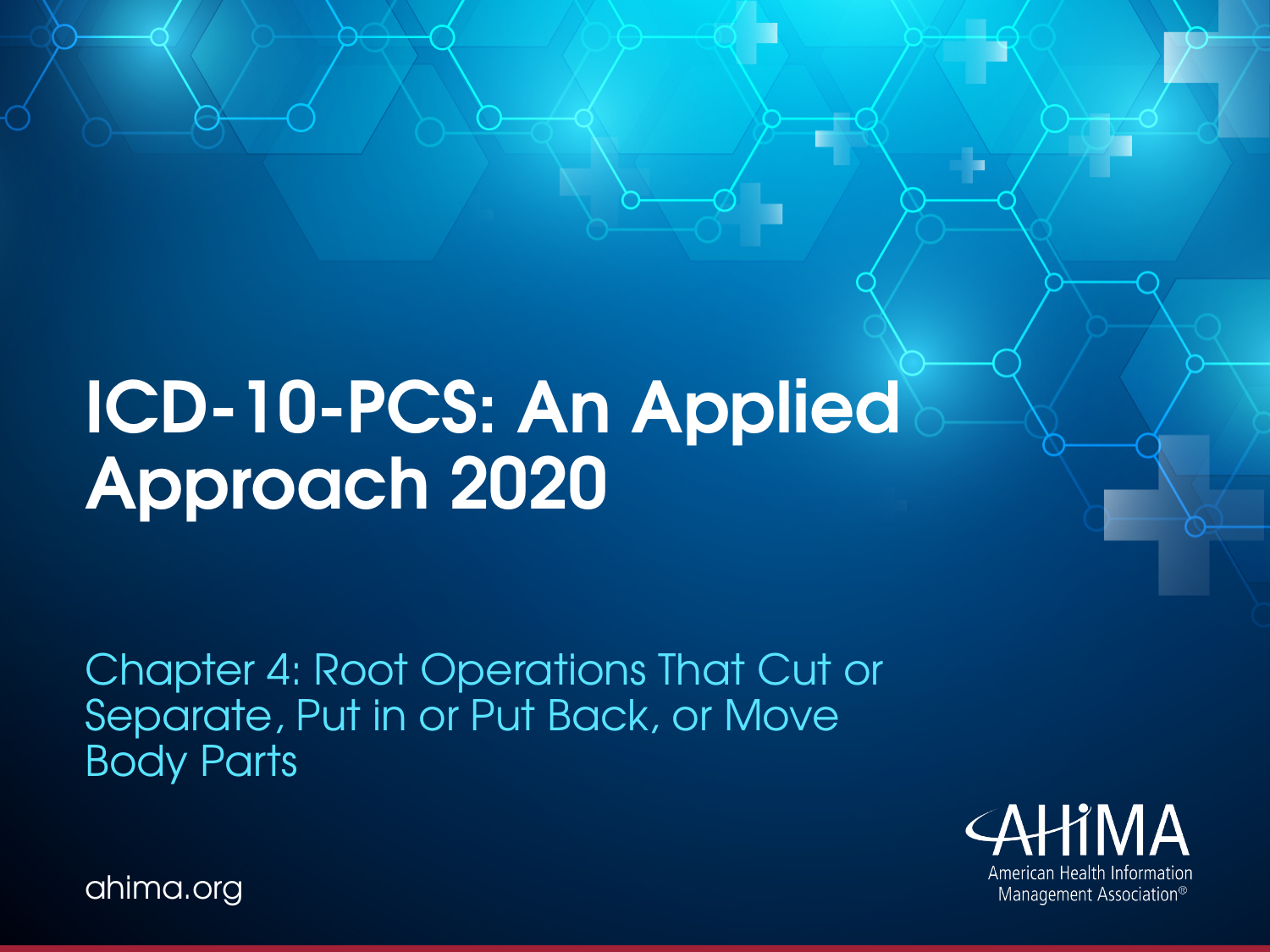

# ICD-10-PCS: An Applied Approach 2020
Chapter 4: Root Operations That Cut or Separate, Put in or Put Back, or Move Body Parts